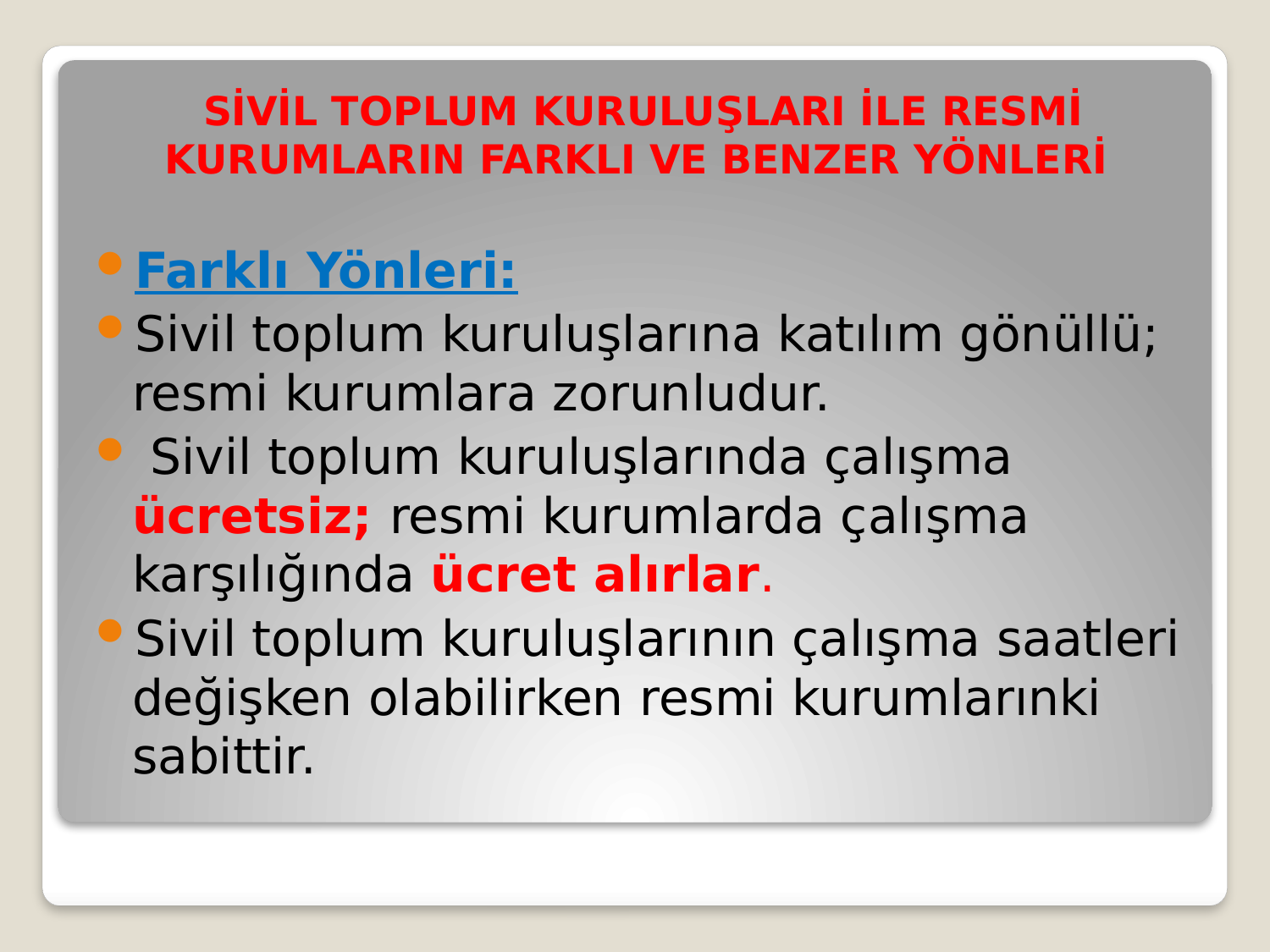

# SİVİL TOPLUM KURULUŞLARI İLE RESMİ KURUMLARIN FARKLI VE BENZER YÖNLERİ
Farklı Yönleri:
Sivil toplum kuruluşlarına katılım gönüllü; resmi kurumlara zorunludur.
 Sivil toplum kuruluşlarında çalışma ücretsiz; resmi kurumlarda çalışma karşılığında ücret alırlar.
Sivil toplum kuruluşlarının çalışma saatleri değişken olabilirken resmi kurumlarınki sabittir.